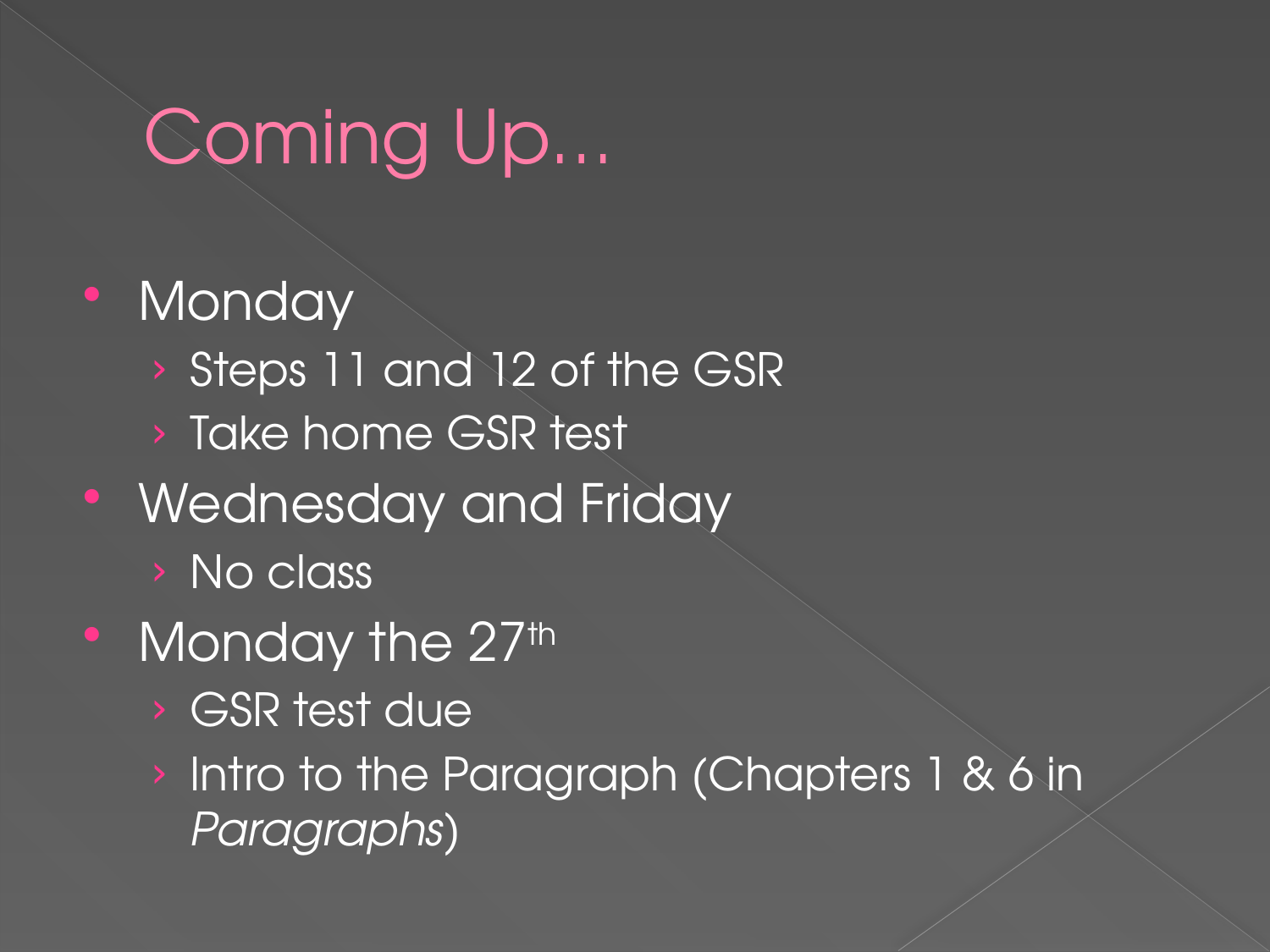

# Coming Up…
Monday
Steps 11 and 12 of the GSR
Take home GSR test
Wednesday and Friday
No class
Monday the 27th
GSR test due
Intro to the Paragraph (Chapters 1 & 6 in Paragraphs)